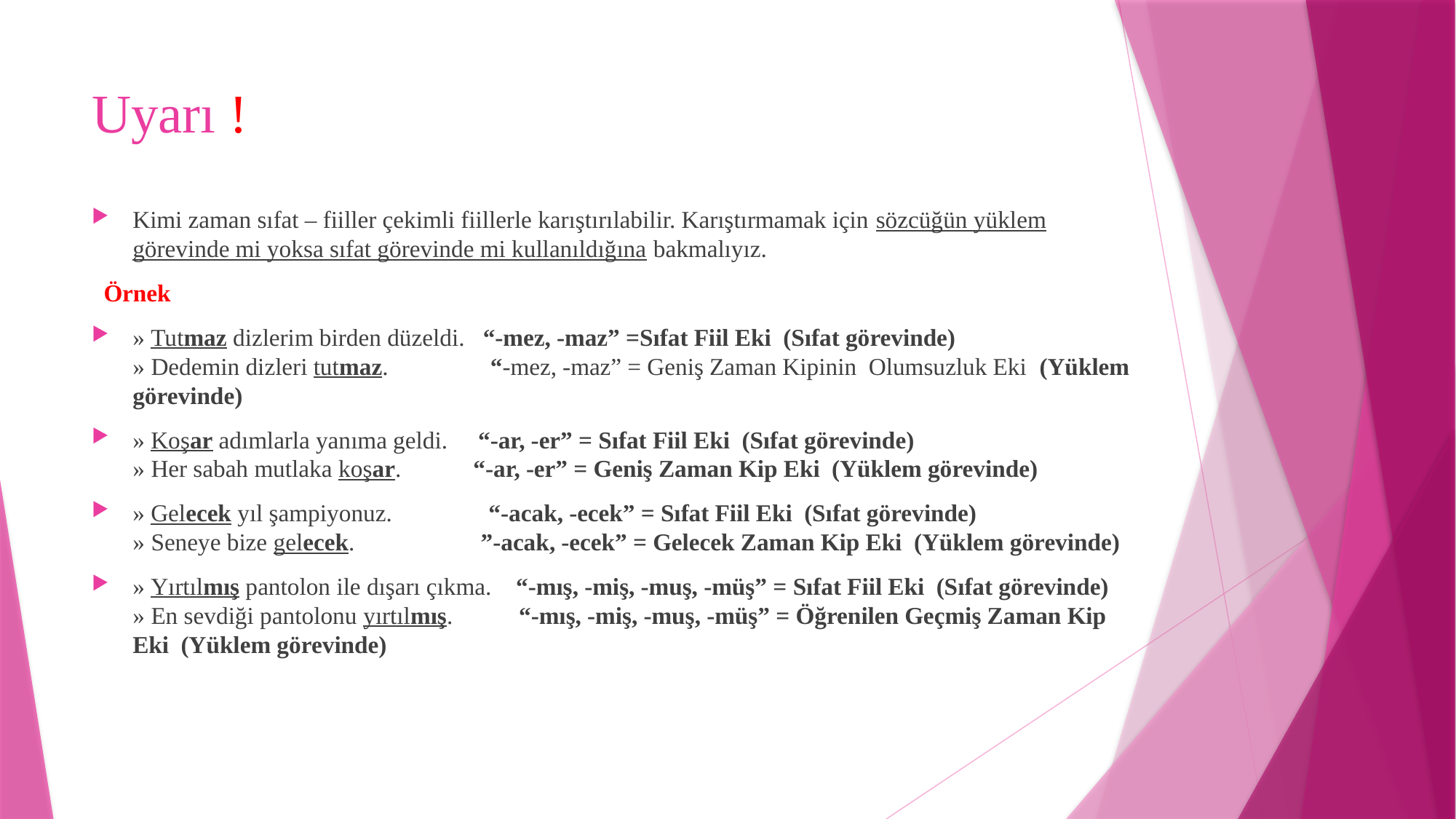

# Uyarı !
Kimi zaman sıfat – fiiller çekimli fiillerle karıştırılabilir. Karıştırmamak için sözcüğün yüklem görevinde mi yoksa sıfat görevinde mi kullanıldığına bakmalıyız.
  Örnek
» Tutmaz dizlerim birden düzeldi.   “-mez, -maz” =Sıfat Fiil Eki  (Sıfat görevinde)
» Dedemin dizleri tutmaz.                 “-mez, -maz” = Geniş Zaman Kipinin  Olumsuzluk Eki  (Yüklem görevinde)
» Koşar adımlarla yanıma geldi.     “-ar, -er” = Sıfat Fiil Eki  (Sıfat görevinde)
» Her sabah mutlaka koşar.            “-ar, -er” = Geniş Zaman Kip Eki  (Yüklem görevinde)
» Gelecek yıl şampiyonuz.                “-acak, -ecek” = Sıfat Fiil Eki  (Sıfat görevinde)
» Seneye bize gelecek.                     ”-acak, -ecek” = Gelecek Zaman Kip Eki  (Yüklem görevinde)
» Yırtılmış pantolon ile dışarı çıkma.    “-mış, -miş, -muş, -müş” = Sıfat Fiil Eki  (Sıfat görevinde)
» En sevdiği pantolonu yırtılmış.           “-mış, -miş, -muş, -müş” = Öğrenilen Geçmiş Zaman Kip Eki  (Yüklem görevinde)